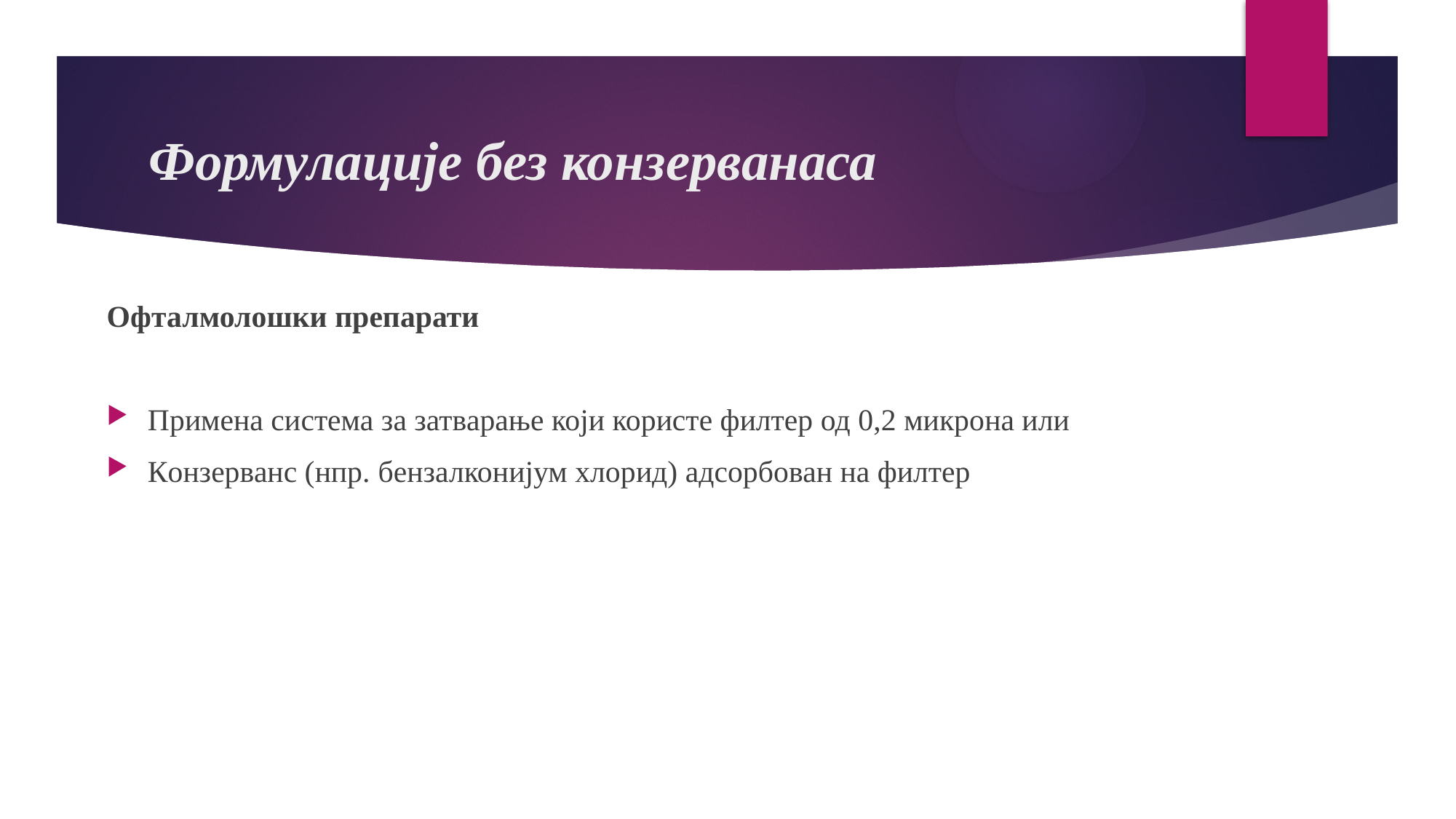

# Формулације без конзерванаса
Офталмолошки препарати

Примена система за затварање који користе филтер од 0,2 микрона или
Конзерванс (нпр. бензалконијум хлорид) адсорбован на филтер